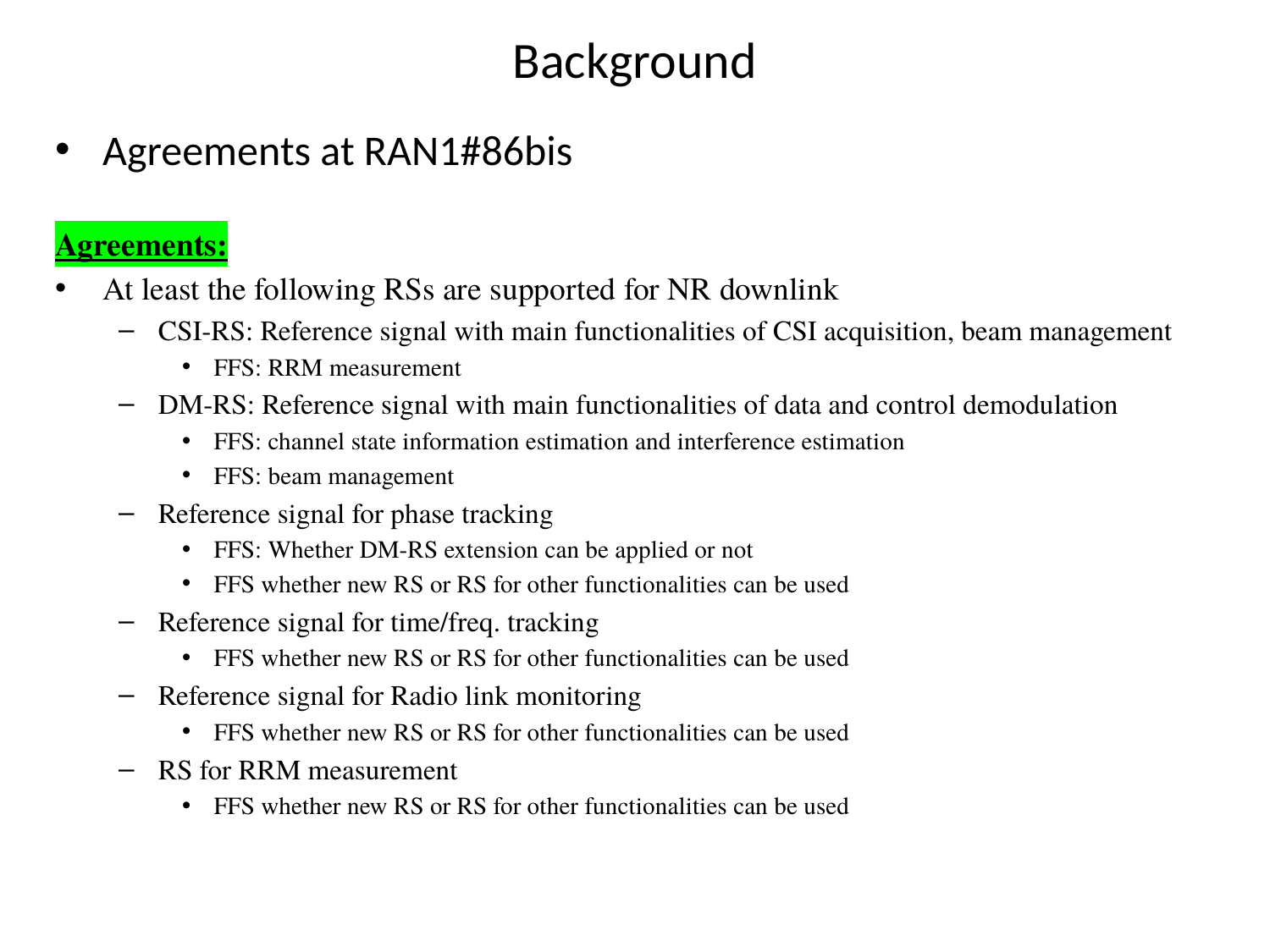

# Background
Agreements at RAN1#86bis

Agreements:
At least the following RSs are supported for NR downlink
CSI-RS: Reference signal with main functionalities of CSI acquisition, beam management
FFS: RRM measurement
DM-RS: Reference signal with main functionalities of data and control demodulation
FFS: channel state information estimation and interference estimation
FFS: beam management
Reference signal for phase tracking
FFS: Whether DM-RS extension can be applied or not
FFS whether new RS or RS for other functionalities can be used
Reference signal for time/freq. tracking
FFS whether new RS or RS for other functionalities can be used
Reference signal for Radio link monitoring
FFS whether new RS or RS for other functionalities can be used
RS for RRM measurement
FFS whether new RS or RS for other functionalities can be used